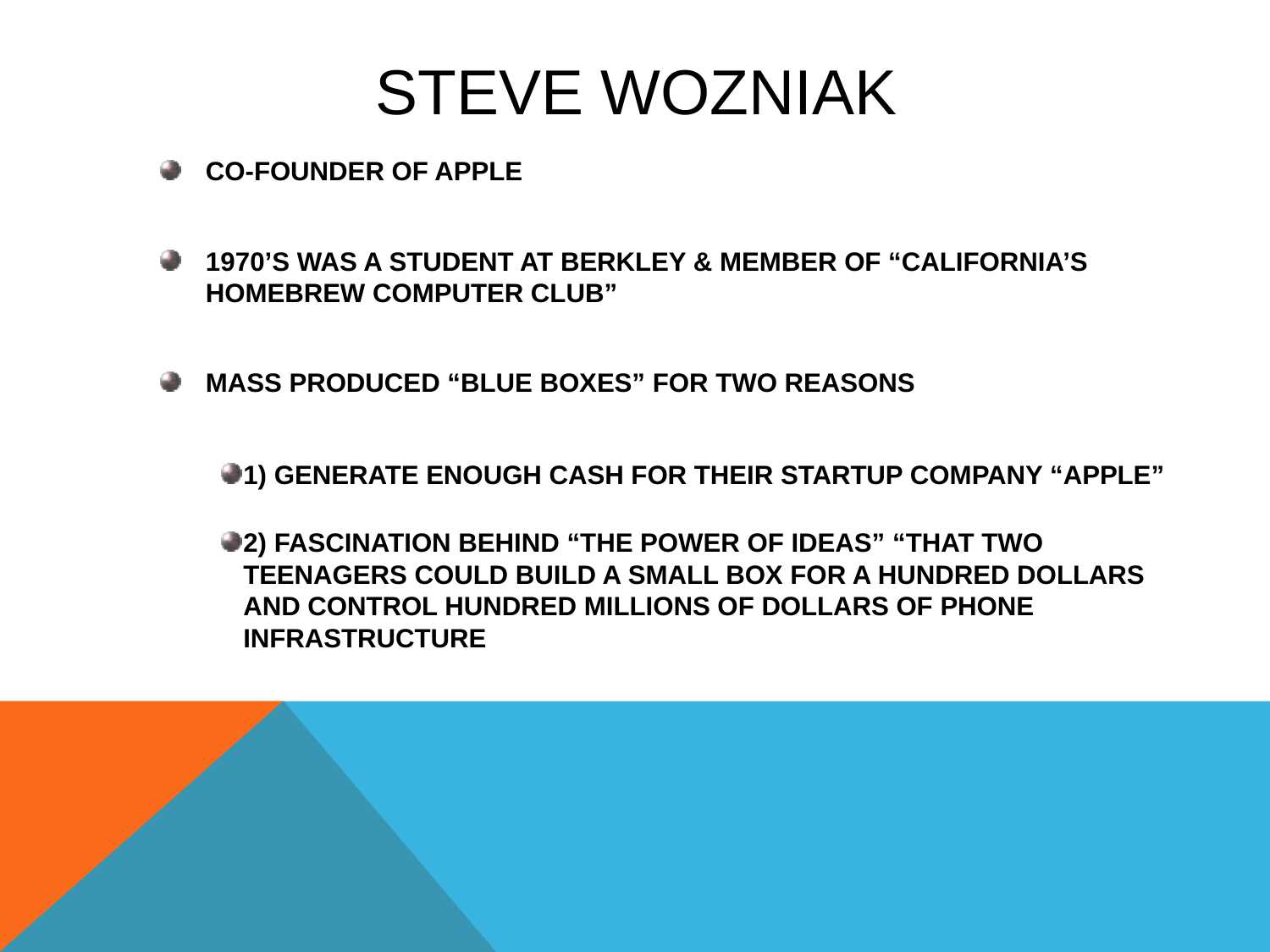

# STEVE WOZNIAK
CO-FOUNDER OF APPLE

1970’S WAS A STUDENT AT BERKLEY & MEMBER OF “CALIFORNIA’S HOMEBREW COMPUTER CLUB”

MASS PRODUCED “BLUE BOXES” FOR TWO REASONS

1) GENERATE ENOUGH CASH FOR THEIR STARTUP COMPANY “APPLE”
2) FASCINATION BEHIND “THE POWER OF IDEAS” “THAT TWO TEENAGERS COULD BUILD A SMALL BOX FOR A HUNDRED DOLLARS AND CONTROL HUNDRED MILLIONS OF DOLLARS OF PHONE INFRASTRUCTURE